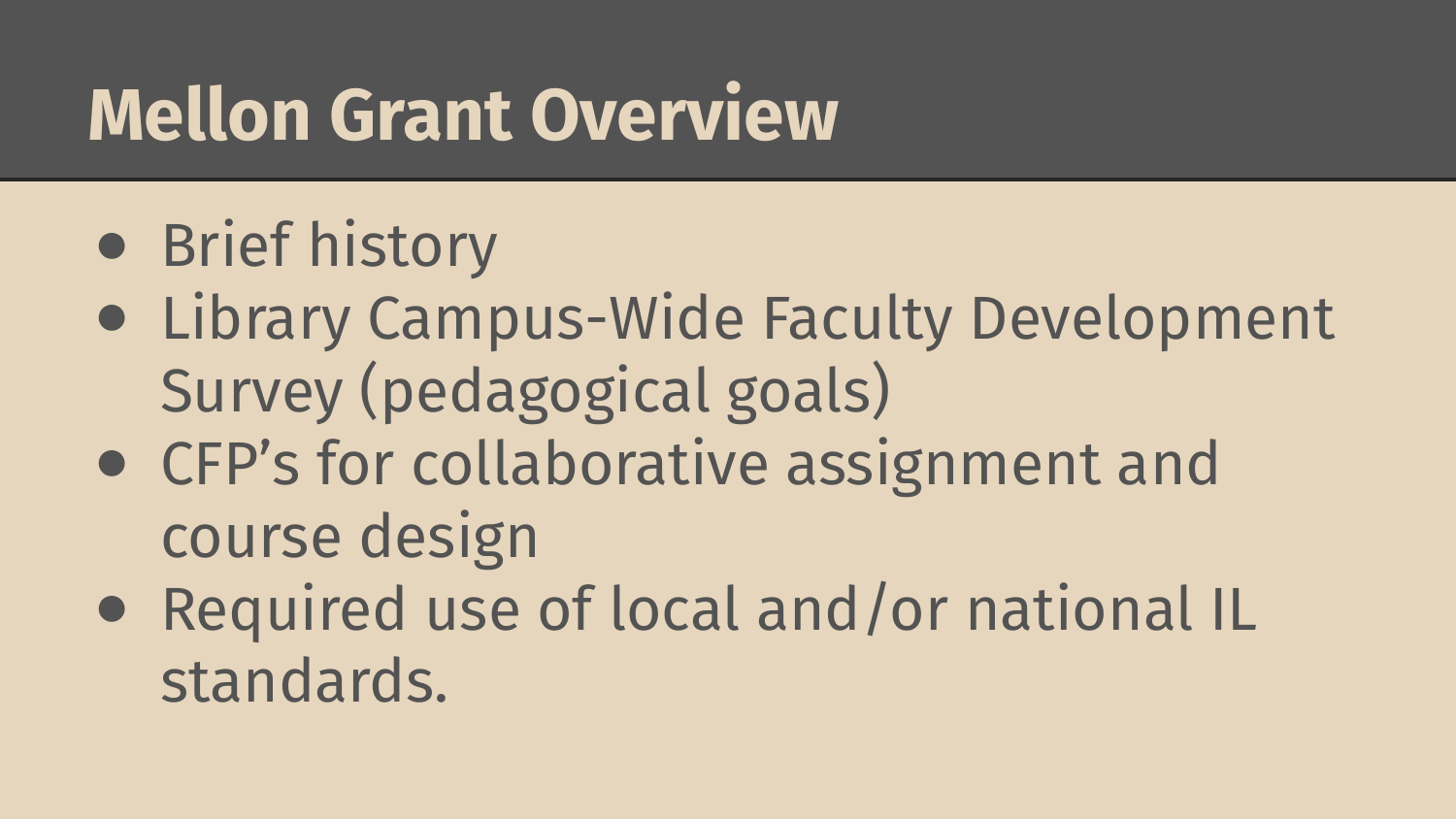

# Mellon Grant Overview
Brief history
Library Campus-Wide Faculty Development Survey (pedagogical goals)
CFP’s for collaborative assignment and course design
Required use of local and/or national IL standards.